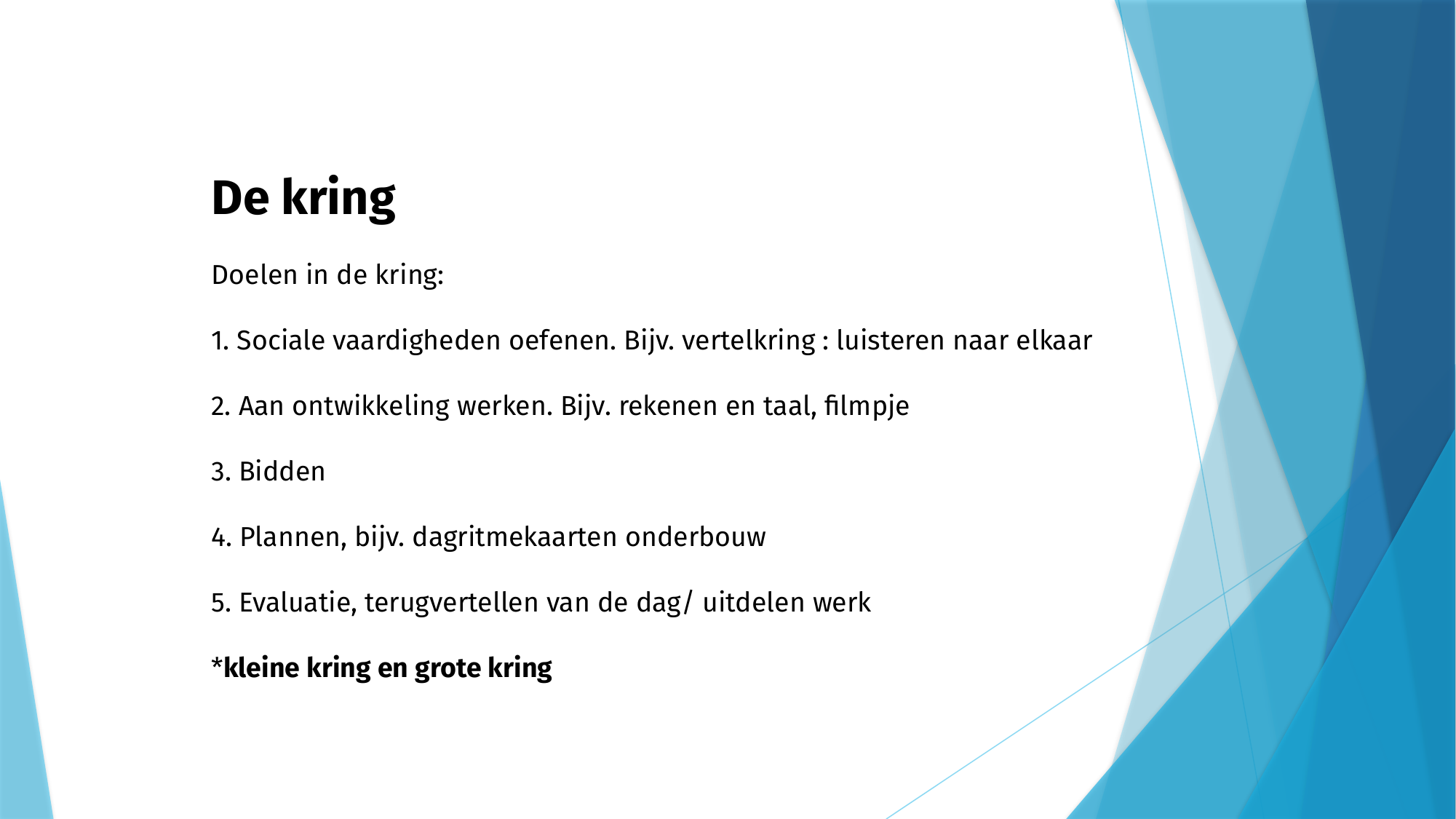

De kring

Doelen in de kring:

1. Sociale vaardigheden oefenen. Bijv. vertelkring : luisteren naar elkaar

2. Aan ontwikkeling werken. Bijv. rekenen en taal, filmpje

3. Bidden

4. Plannen, bijv. dagritmekaarten onderbouw

5. Evaluatie, terugvertellen van de dag/ uitdelen werk

*kleine kring en grote kring